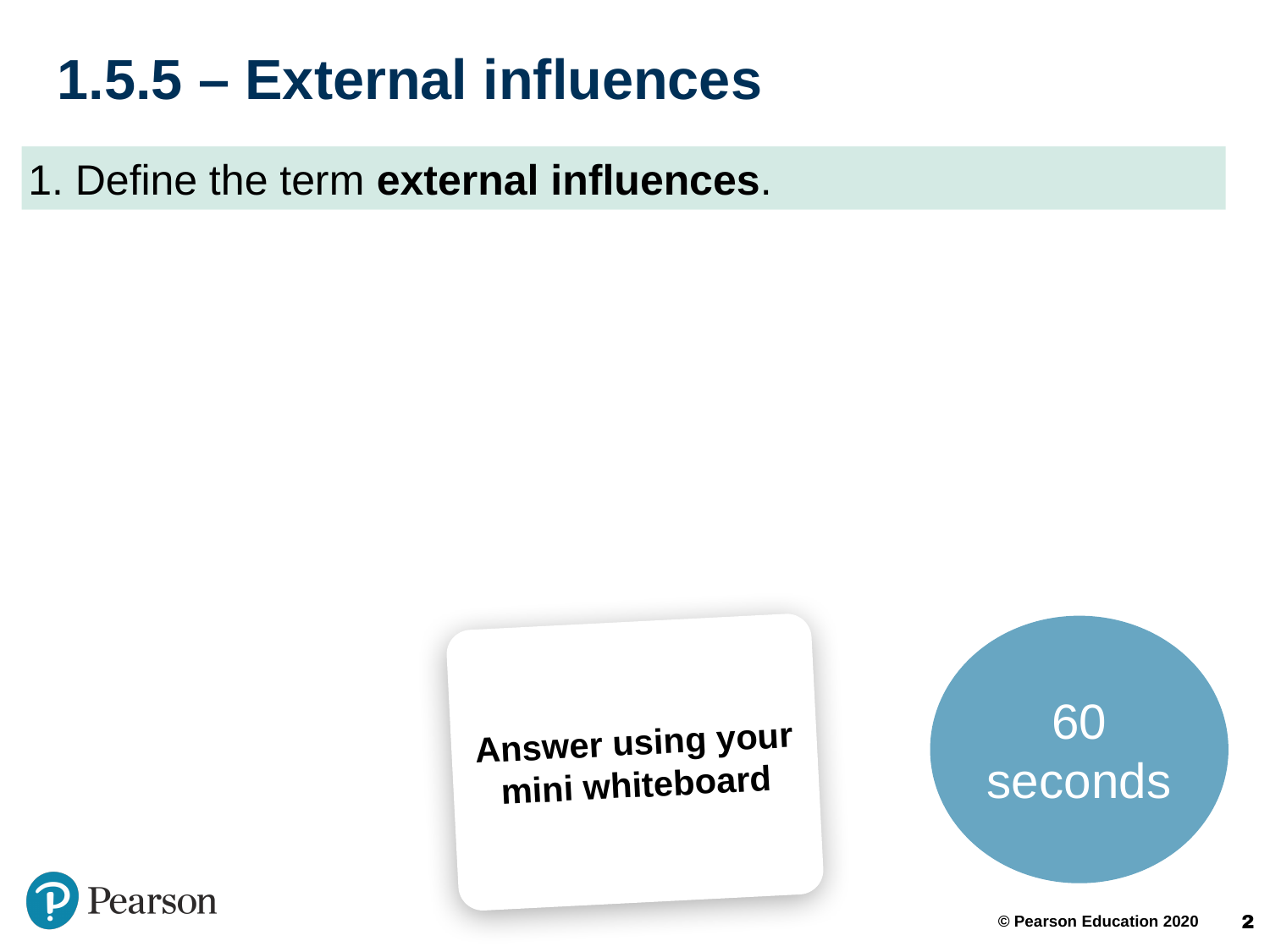

# 1.5.5 – External influences
1. Define the term external influences.

60 seconds

Answer using your mini whiteboard

2